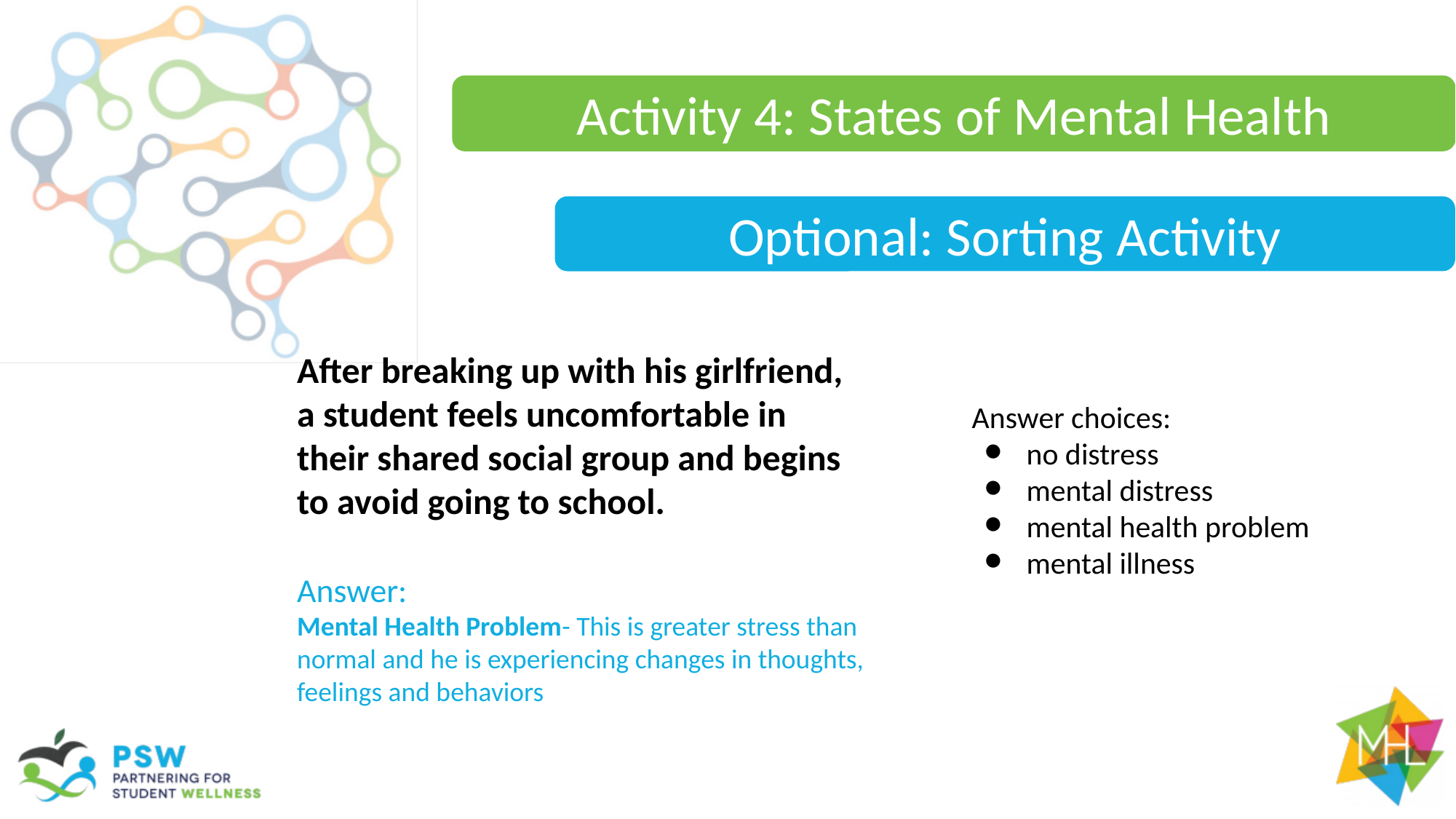

Activity 4: States of Mental Health
Optional: Sorting Activity
After breaking up with his girlfriend, a student feels uncomfortable in their shared social group and begins to avoid going to school.
Answer choices:
no distress
mental distress
mental health problem
mental illness
Answer:
Mental Health Problem- This is greater stress than normal and he is experiencing changes in thoughts, feelings and behaviors